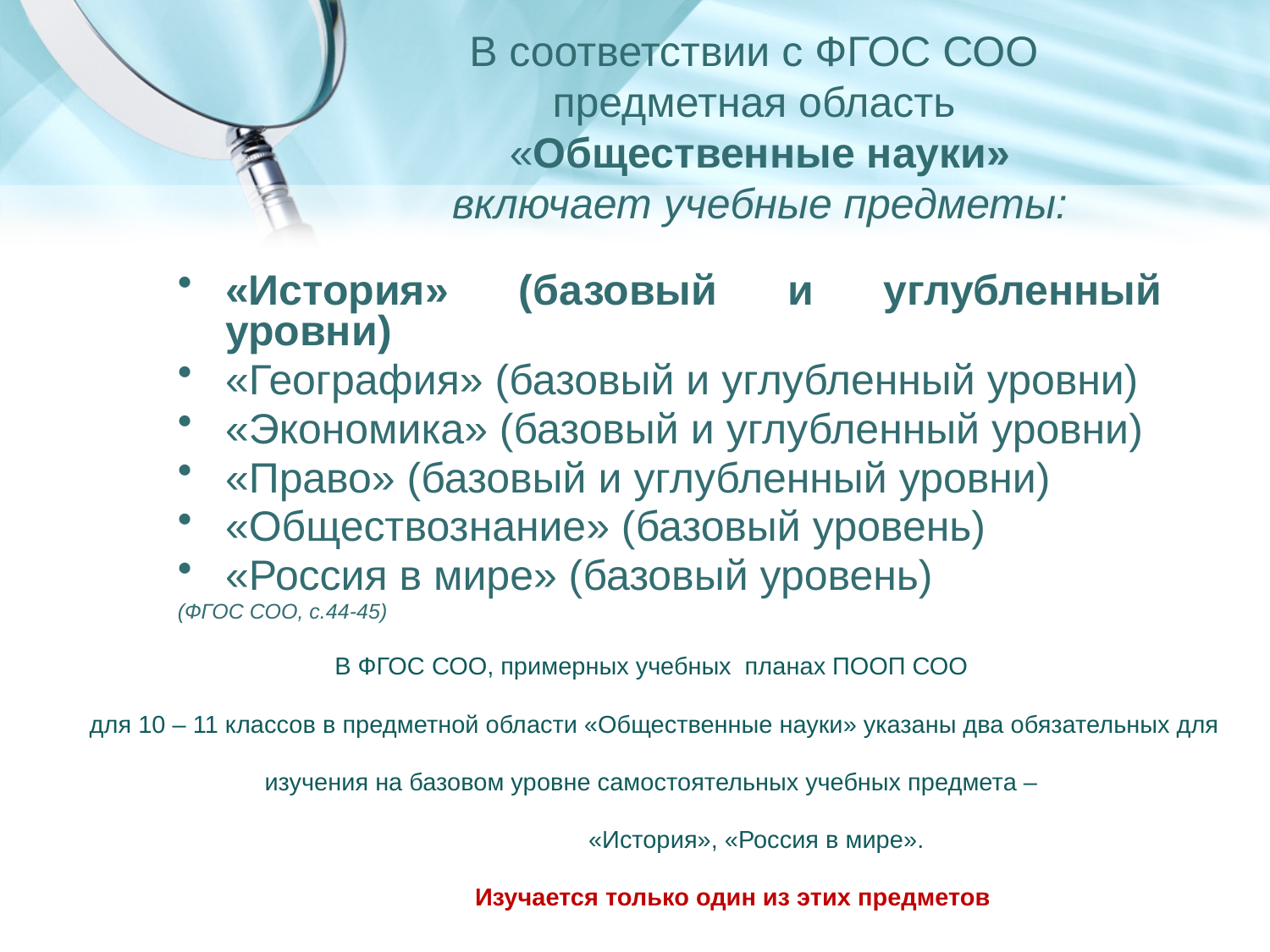

# В соответствии с ФГОС СОО предметная область «Общественные науки» включает учебные предметы:
«История» (базовый и углубленный уровни)
«География» (базовый и углубленный уровни)
«Экономика» (базовый и углубленный уровни)
«Право» (базовый и углубленный уровни)
«Обществознание» (базовый уровень)
«Россия в мире» (базовый уровень)
(ФГОС СОО, с.44-45)
В ФГОС СОО, примерных учебных  планах ПООП СОО
для 10 – 11 классов в предметной области «Общественные науки» указаны два обязательных для изучения на базовом уровне самостоятельных учебных предмета –
                               «История», «Россия в мире».
                       Изучается только один из этих предметов

Базовый уровень: 140 часов за два года (70/70)
Углубленный уровень «История»: 280 часов (140/140)